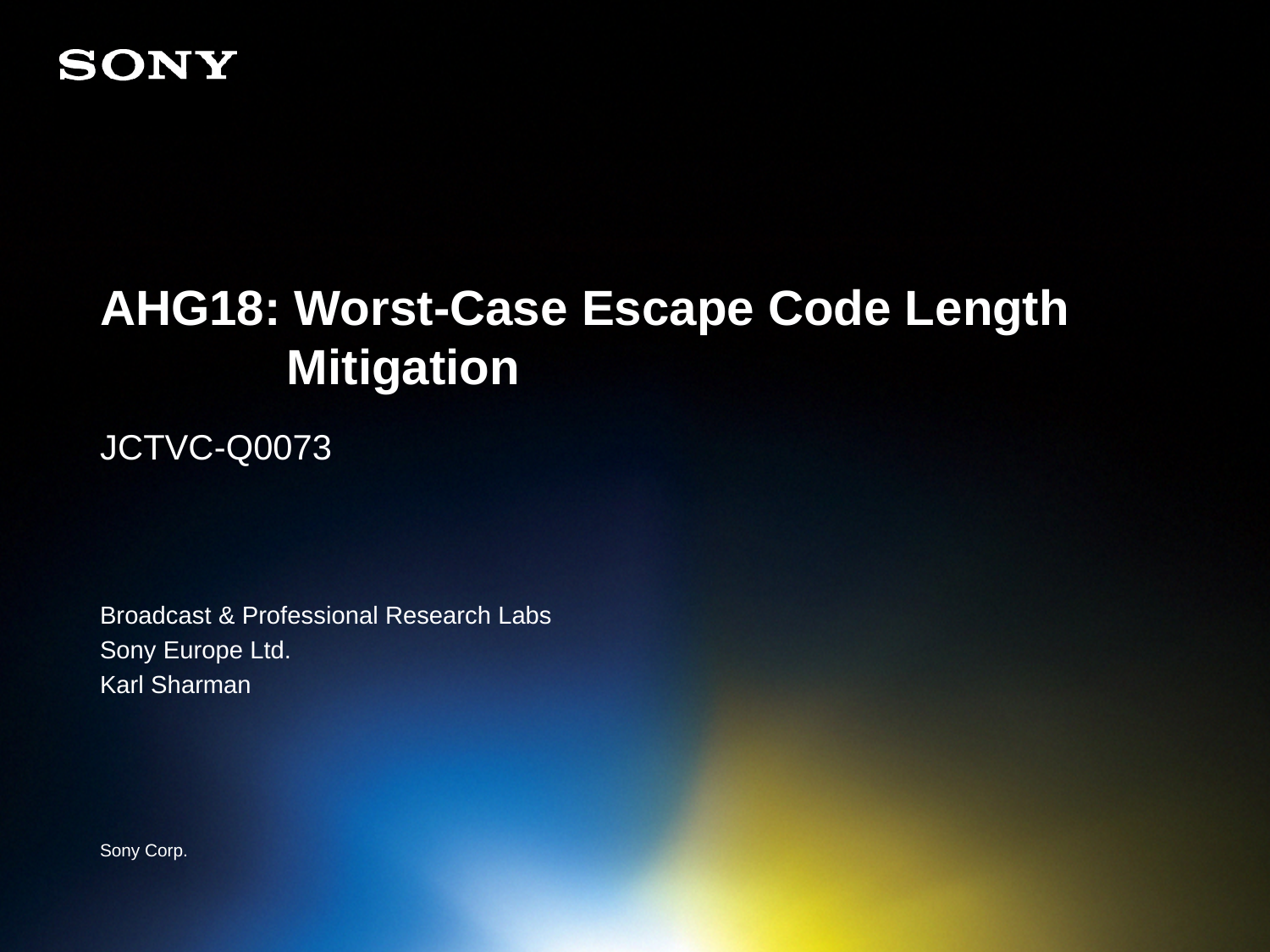

# AHG18: Worst-Case Escape Code Length 	Mitigation
JCTVC-Q0073
Broadcast & Professional Research Labs
Sony Europe Ltd.
Karl Sharman
Sony Corp.